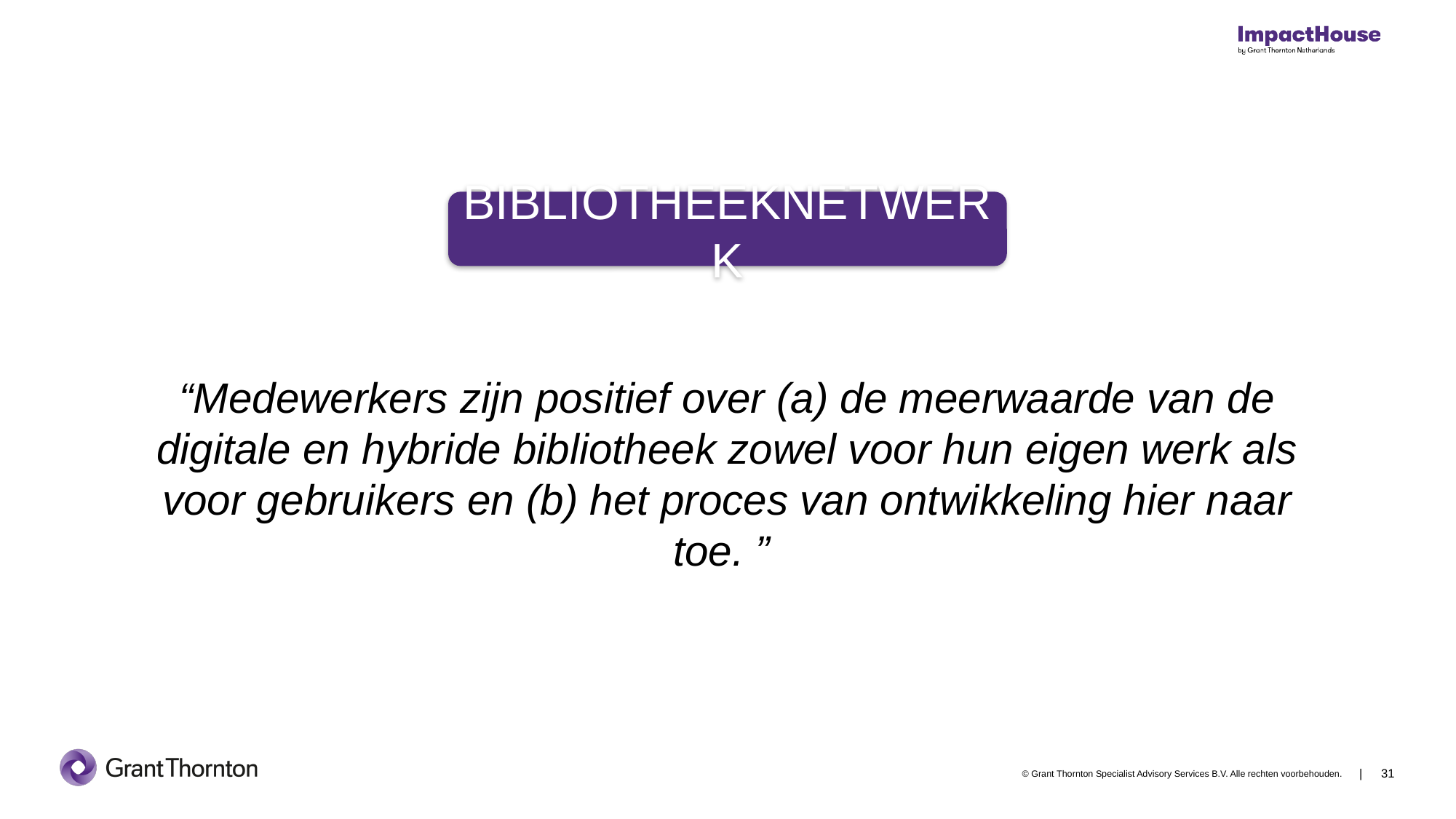

BIBLIOTHEEKNETWERK
“Medewerkers zijn positief over (a) de meerwaarde van de digitale en hybride bibliotheek zowel voor hun eigen werk als voor gebruikers en (b) het proces van ontwikkeling hier naar toe. ”
31
31